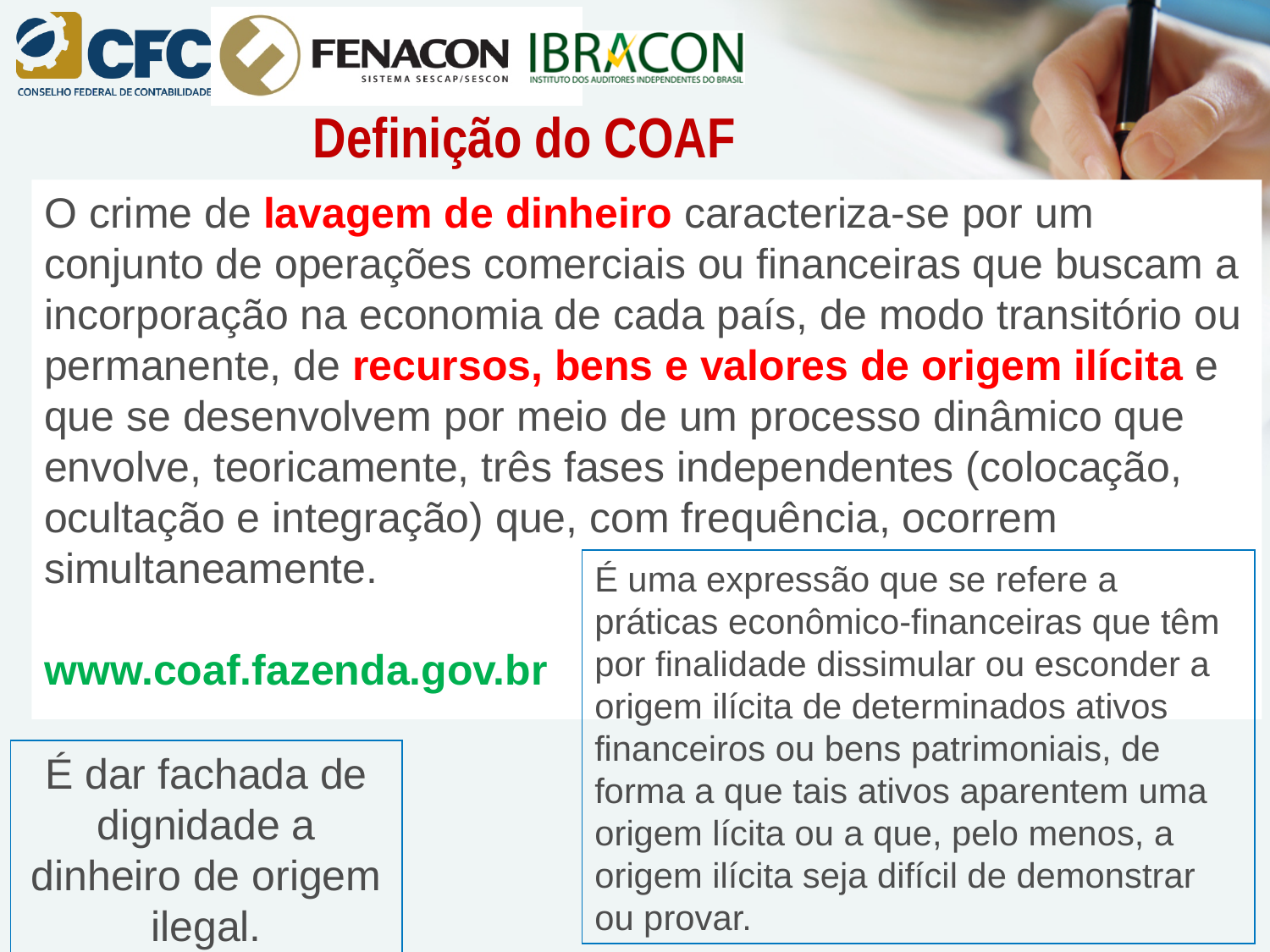

# Definição do COAF
O crime de lavagem de dinheiro caracteriza-se por um conjunto de operações comerciais ou financeiras que buscam a incorporação na economia de cada país, de modo transitório ou permanente, de recursos, bens e valores de origem ilícita e que se desenvolvem por meio de um processo dinâmico que envolve, teoricamente, três fases independentes (colocação, ocultação e integração) que, com frequência, ocorrem simultaneamente.

www.coaf.fazenda.gov.br

Define-se a lavagem de dinheiro como um conjunto de operações por meio das quais os bens, direitos e valores obtidos com a prática de crimes são integrados ao sistema econômico financeiro, com a aparência de terem sido obtidos de maneira lícita.
Lavagem de dinheiro é o ato de "esconder" a origem de um dinheiro conseguido de forma ilícita (errada, suja).
Lavagem de dinheiro é o processo que tem por objetivo disfarçar a origem criminosa dos proveitos do crime.
É uma expressão que se refere a práticas econômico-financeiras que têm por finalidade dissimular ou esconder a origem ilícita de determinados ativos financeiros ou bens patrimoniais, de forma a que tais ativos aparentem uma origem lícita ou a que, pelo menos, a origem ilícita seja difícil de demonstrar ou provar.
É dar fachada de dignidade a dinheiro de origem ilegal.